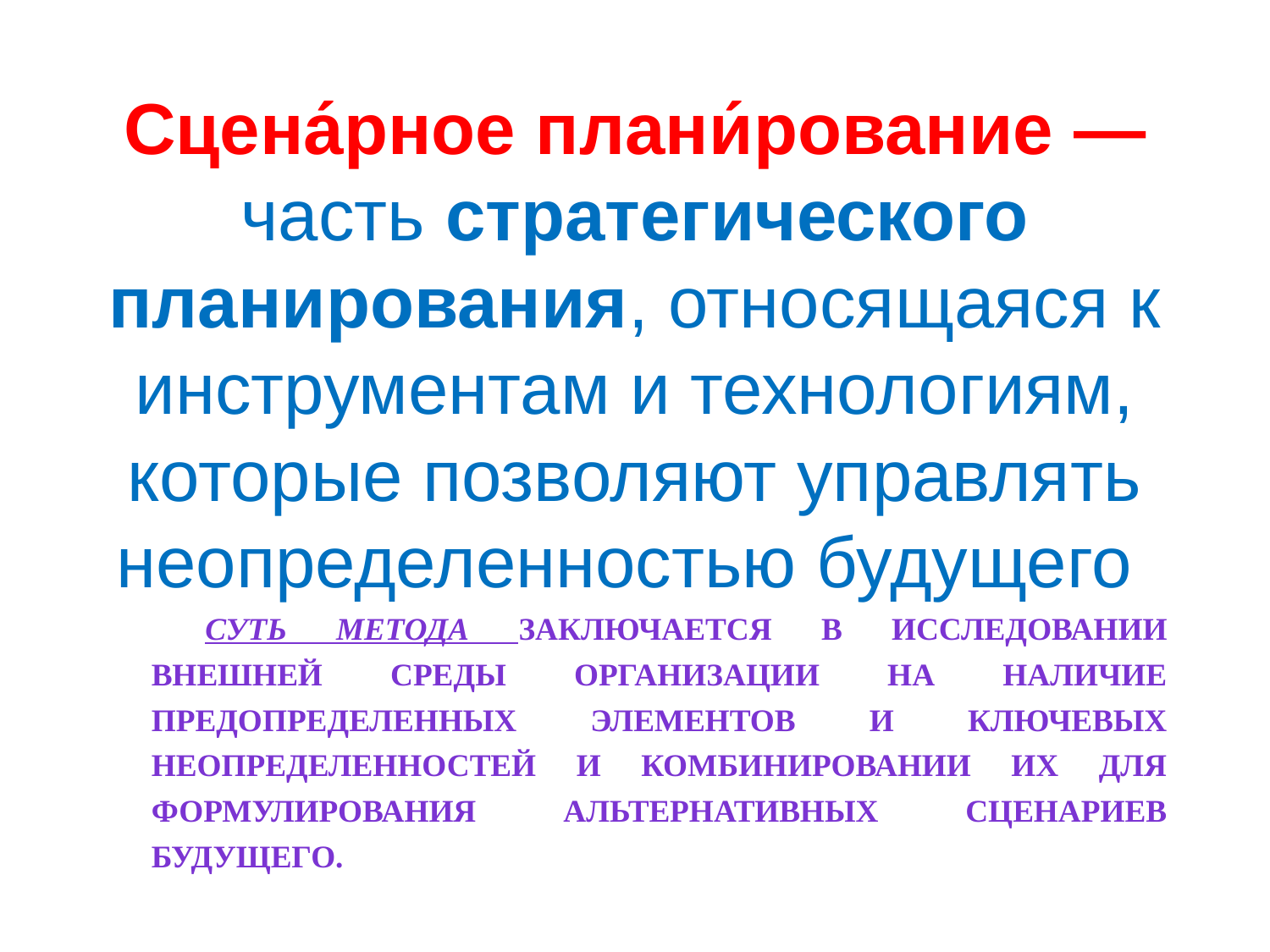

# Сцена́рное плани́рование — часть стратегического планирования, относящаяся к инструментам и технологиям, которые позволяют управлять неопределенностью будущего
Суть метода заключается в исследовании внешней среды организации на наличие предопределенных элементов и ключевых неопределенностей и комбинировании их для формулирования альтернативных сценариев будущего.